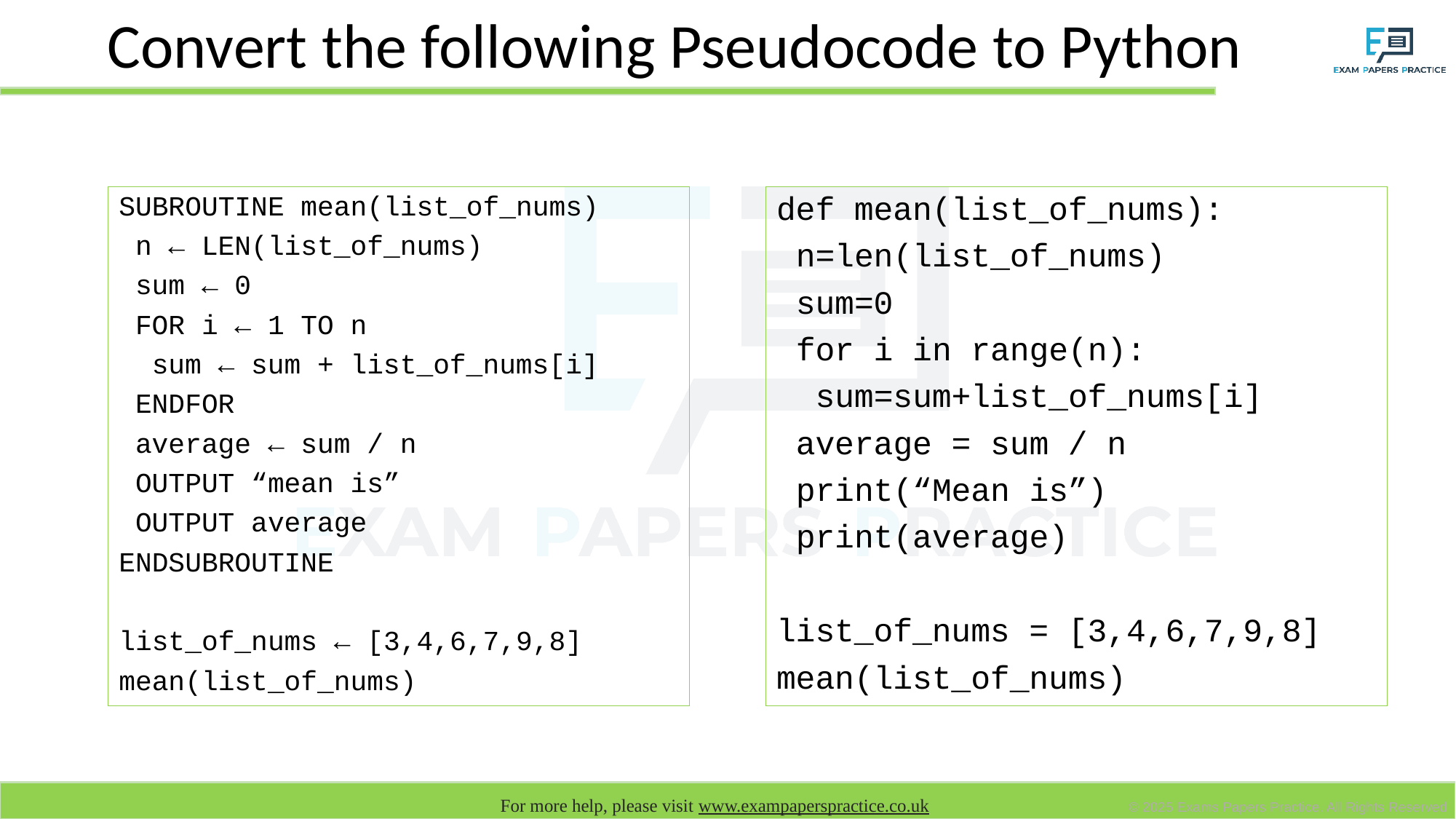

# Convert the following Pseudocode to Python
SUBROUTINE mean(list_of_nums)
 n ← LEN(list_of_nums)
 sum ← 0
 FOR i ← 1 TO n
  sum ← sum + list_of_nums[i]
 ENDFOR
 average ← sum / n
 OUTPUT “mean is”
 OUTPUT average
ENDSUBROUTINE

list_of_nums ← [3,4,6,7,9,8]
mean(list_of_nums)
def mean(list_of_nums):
 n=len(list_of_nums)
 sum=0
 for i in range(n):
  sum=sum+list_of_nums[i]
 average = sum / n
 print(“Mean is”)
 print(average)

list_of_nums = [3,4,6,7,9,8]
mean(list_of_nums)